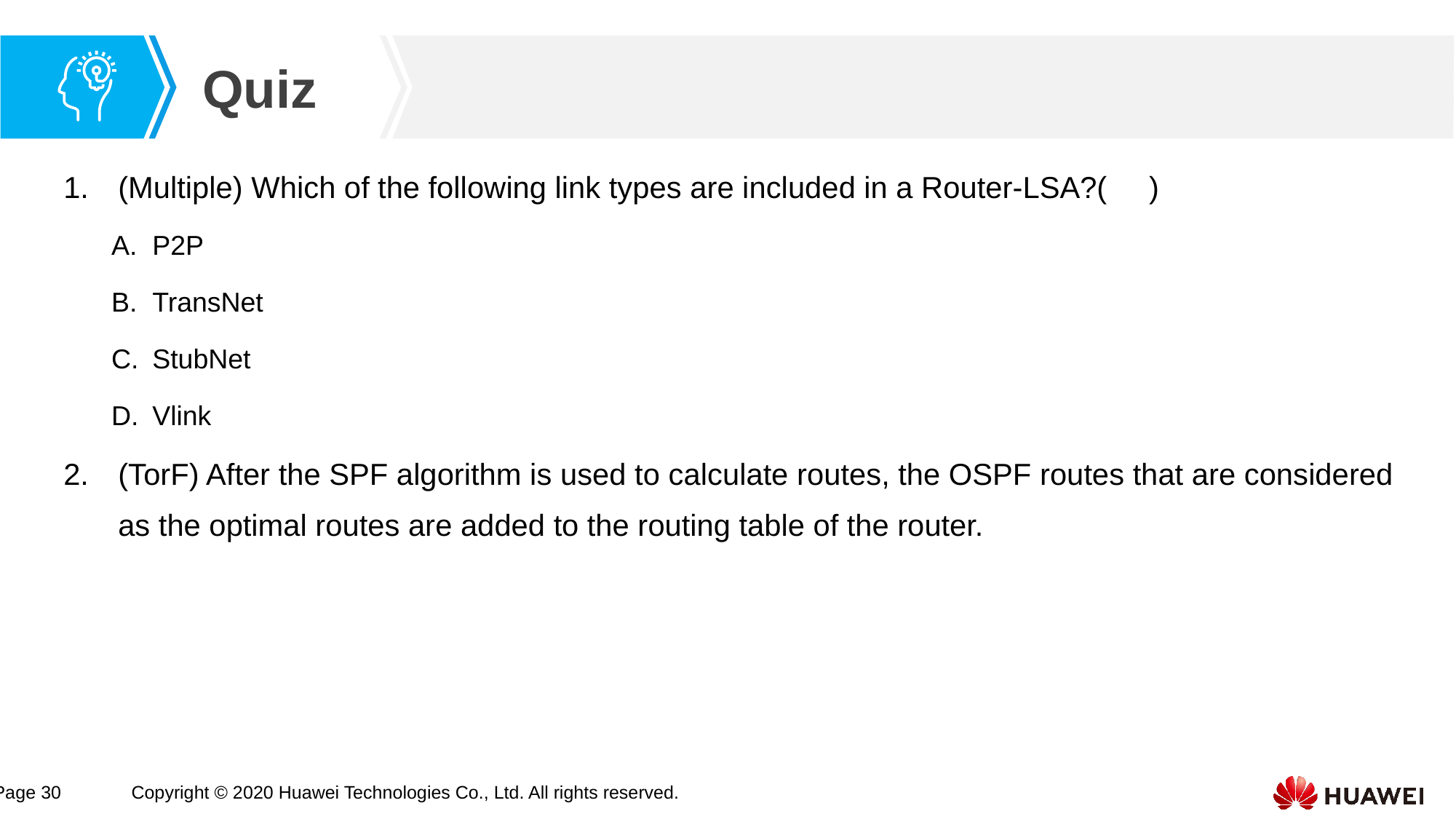

(Multiple) Which of the following link types are included in a Router-LSA?(     )
P2P
TransNet
StubNet
Vlink
(TorF) After the SPF algorithm is used to calculate routes, the OSPF routes that are considered as the optimal routes are added to the routing table of the router.